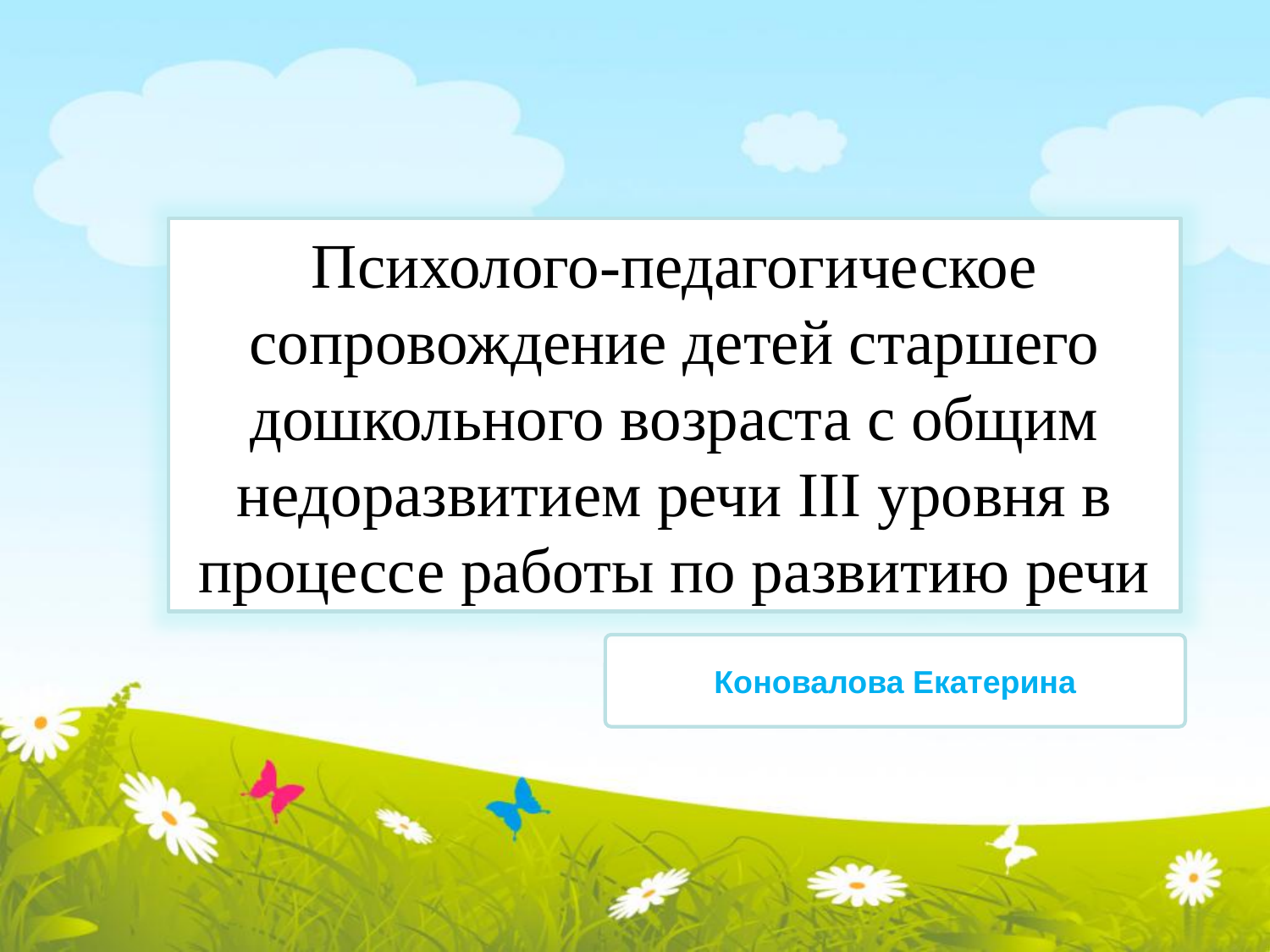

Психолого-педагогическое сопровождение детей старшего дошкольного возраста с общим недоразвитием речи III уровня в процессе работы по развитию речи
Коновалова Екатерина